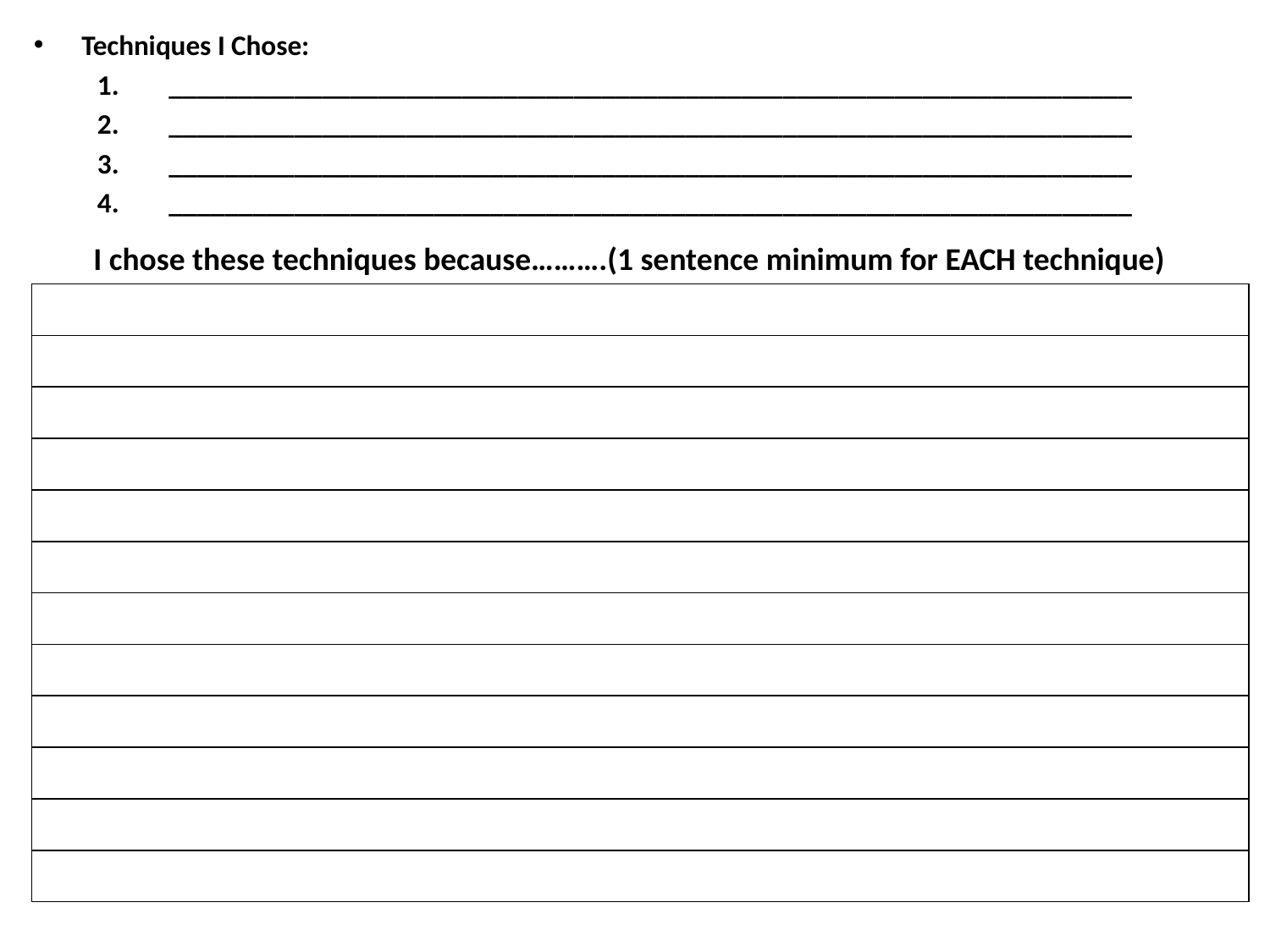

Techniques I Chose:
_____________________________________________________________________
_____________________________________________________________________
_____________________________________________________________________
_____________________________________________________________________
#
I chose these techniques because……….(1 sentence minimum for EACH technique)
|  |
| --- |
|  |
|  |
|  |
|  |
|  |
|  |
|  |
|  |
|  |
|  |
|  |